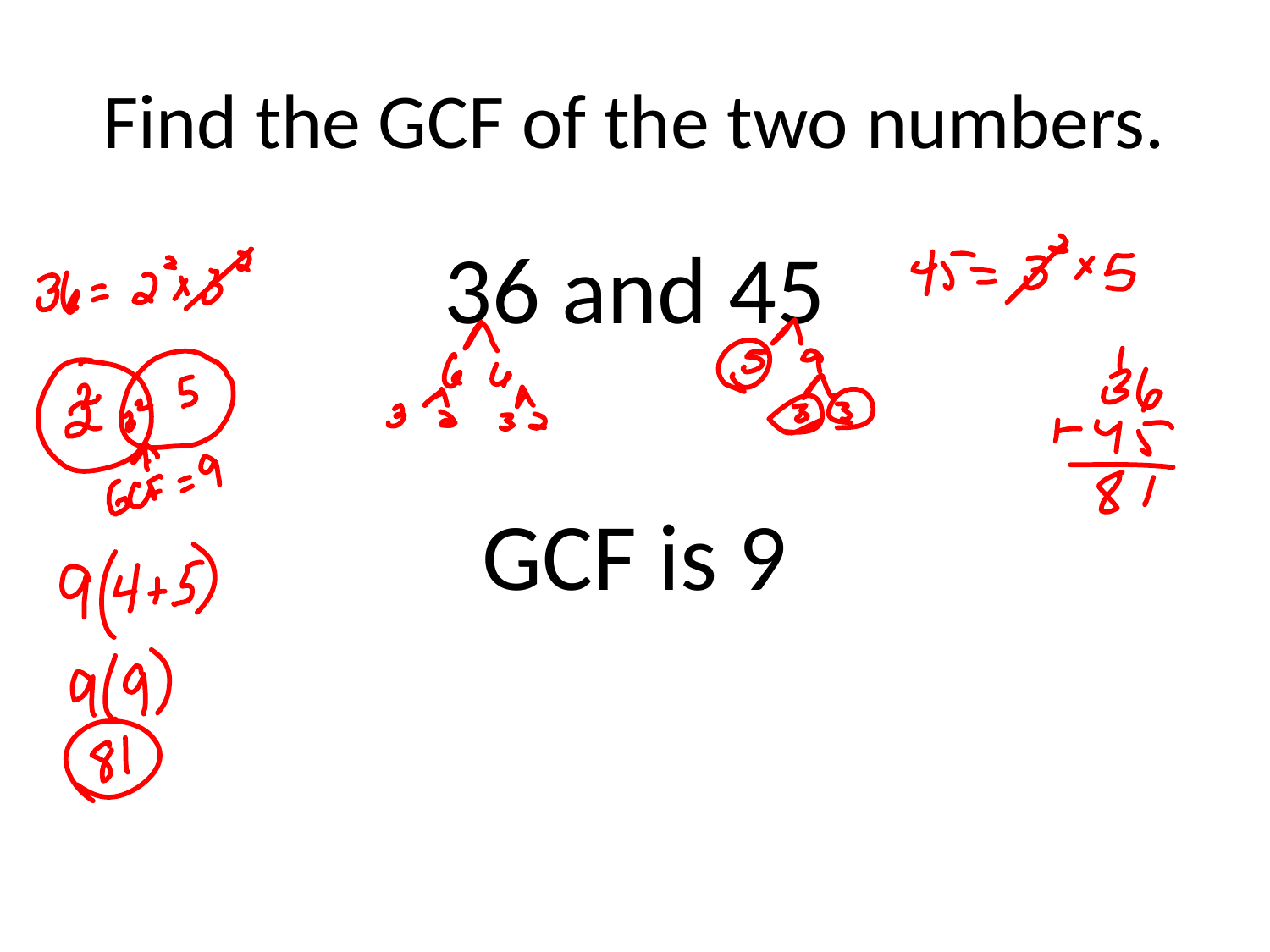

# Find the GCF of the two numbers.
36 and 45

GCF is 9